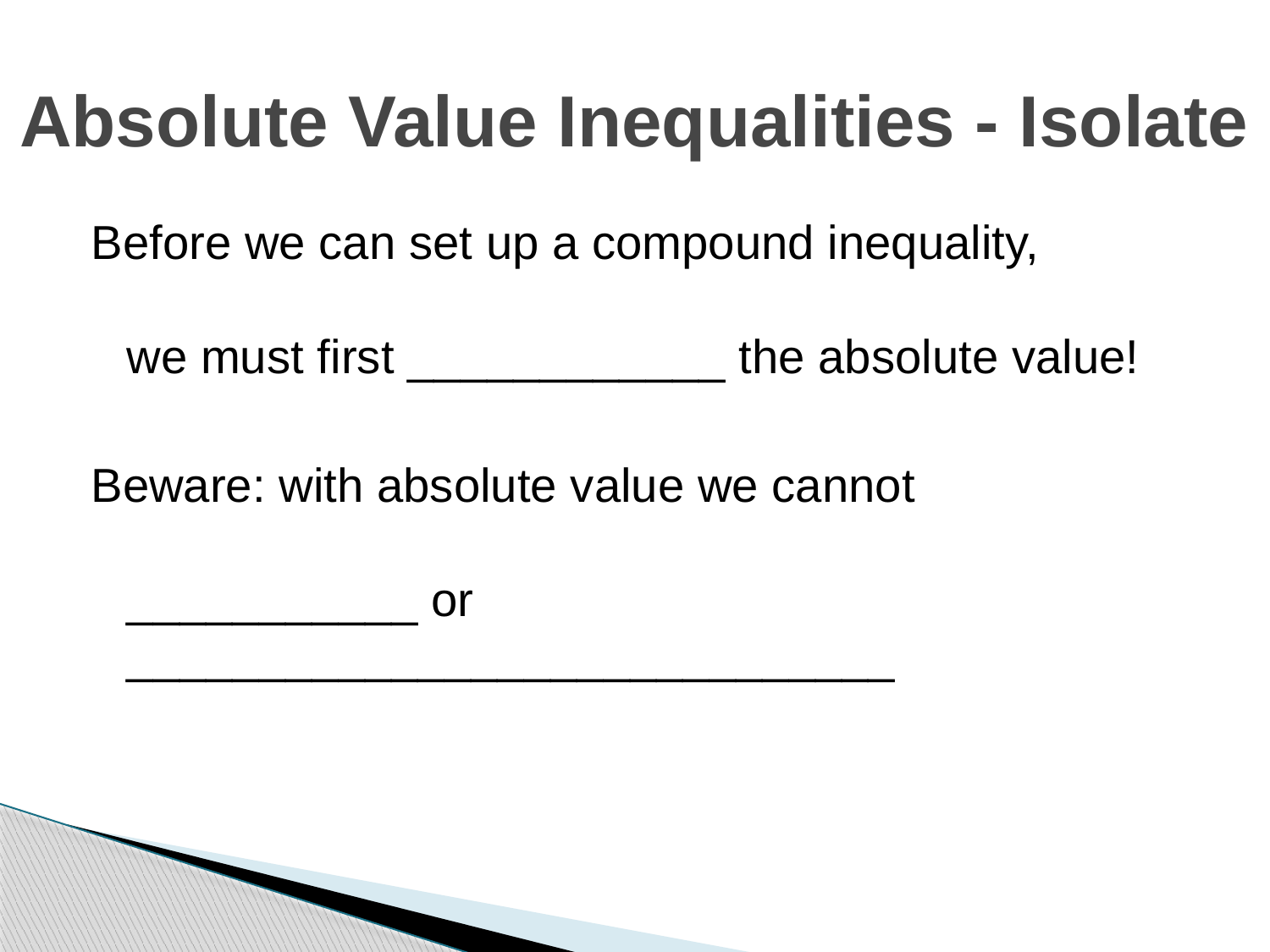

# Absolute Value Inequalities - Isolate
Before we can set up a compound inequality,
we must first ____________ the absolute value!

Beware: with absolute value we cannot
___________ or _____________________________